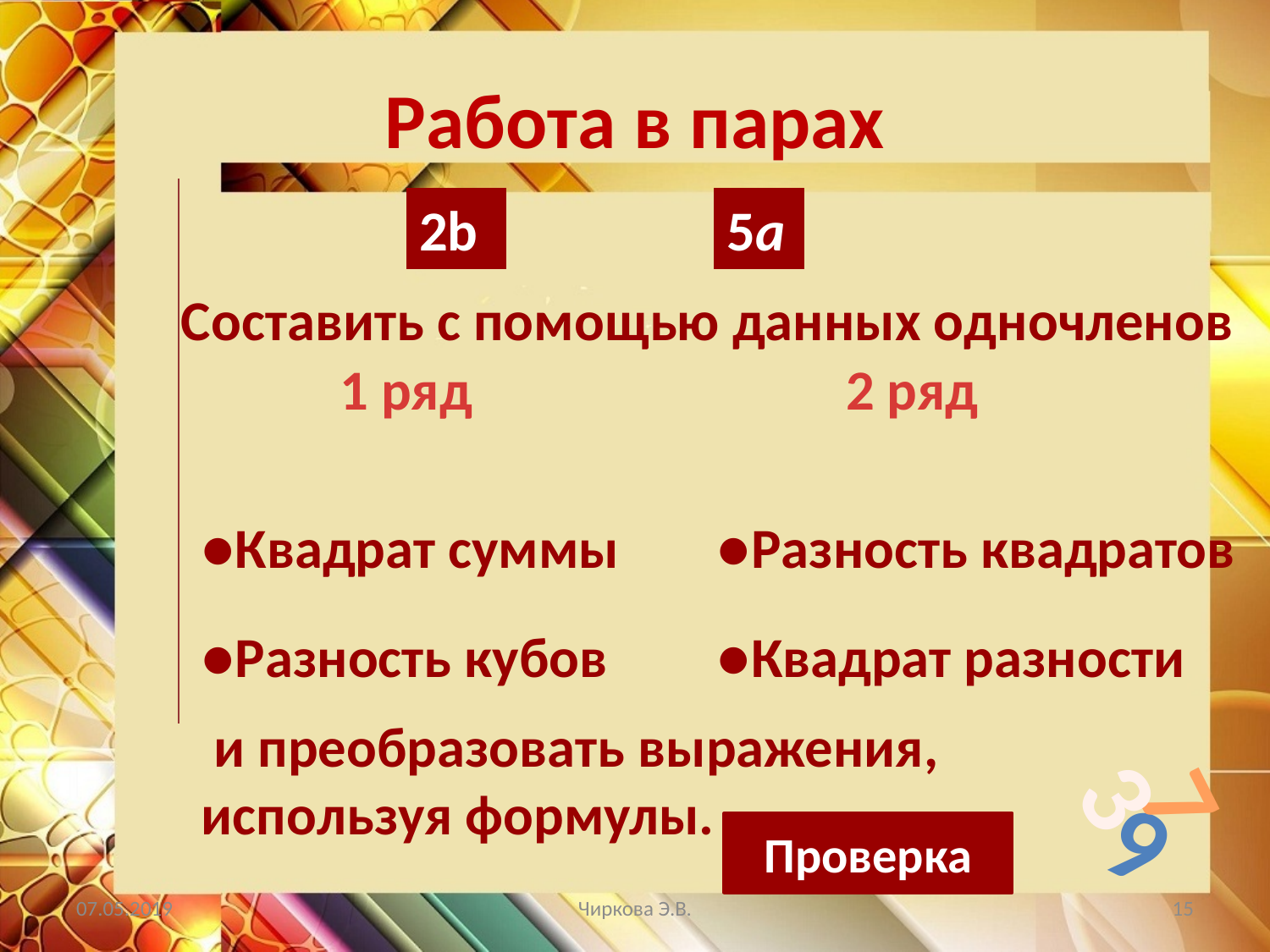

# Работа в парах
2b
5a
Составить с помощью данных одночленов
1 ряд
2 ряд
●Квадрат суммы
●Разность квадратов
●Разность кубов
●Квадрат разности
 и преобразовать выражения, используя формулы.
3
7
9
Проверка
07.05.2019
Чиркова Э.В.
15